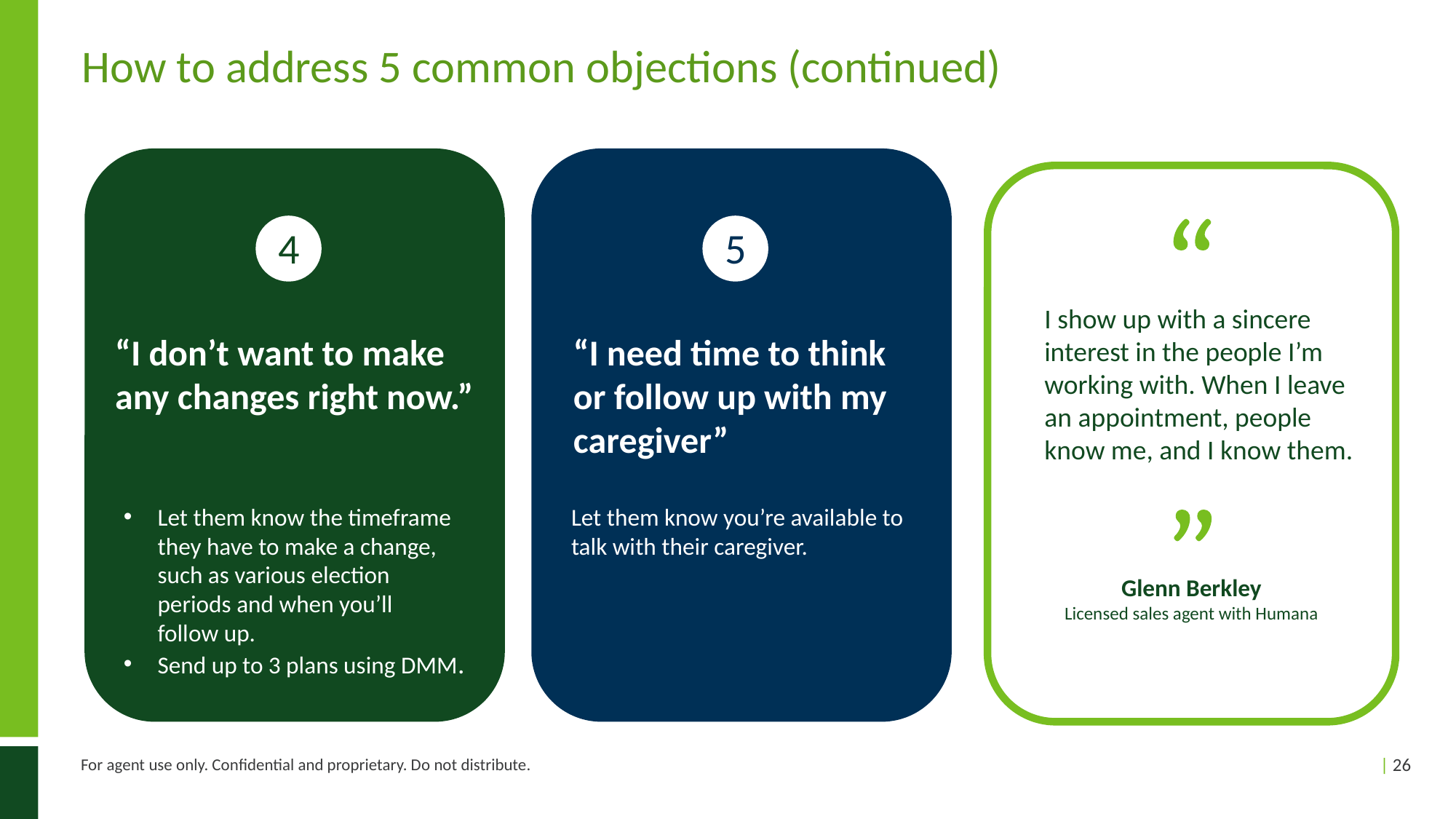

# How to address 5 common objections (continued)

4
5

I show up with a sincere interest in the people I’m working with. When I leave an appointment, people know me, and I know them.
“I don’t want to make any changes right now.”
“I need time to think
or follow up with my caregiver”
Let them know the timeframe they have to make a change, such as various election periods and when you’ll
follow up.
Send up to 3 plans using DMM.
Let them know you’re available to talk with their caregiver.

Glenn Berkley
Licensed sales agent with Humana